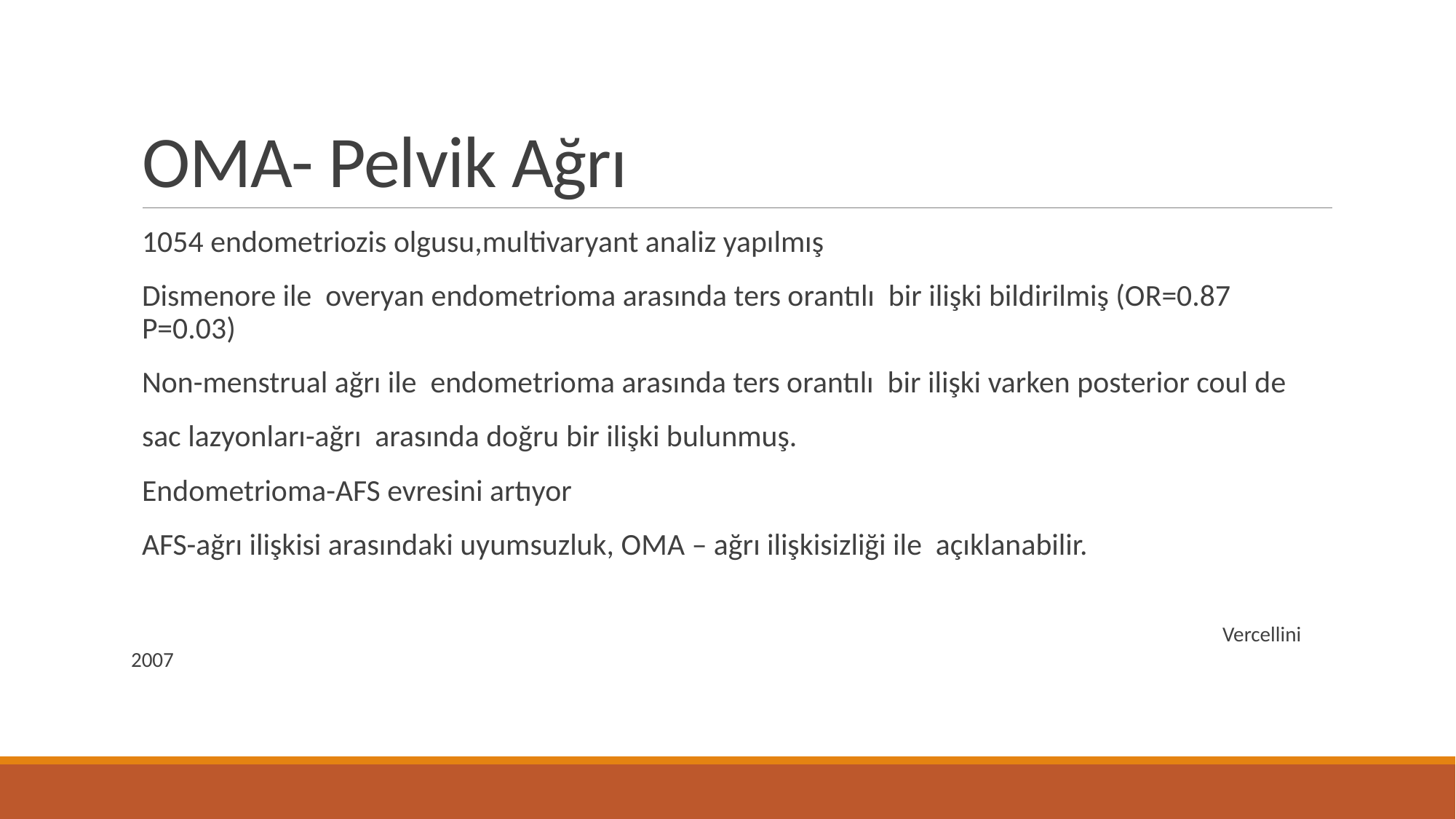

# OMA- Pelvik Ağrı
1054 endometriozis olgusu,multivaryant analiz yapılmış
Dismenore ile  overyan endometrioma arasında ters orantılı  bir ilişki bildirilmiş (OR=0.87 P=0.03)
Non-menstrual ağrı ile  endometrioma arasında ters orantılı  bir ilişki varken posterior coul de
sac lazyonları-ağrı  arasında doğru bir ilişki bulunmuş.
Endometrioma-AFS evresini artıyor
AFS-ağrı ilişkisi arasındaki uyumsuzluk, OMA – ağrı ilişkisizliği ile  açıklanabilir.
   																				Vercellini 2007